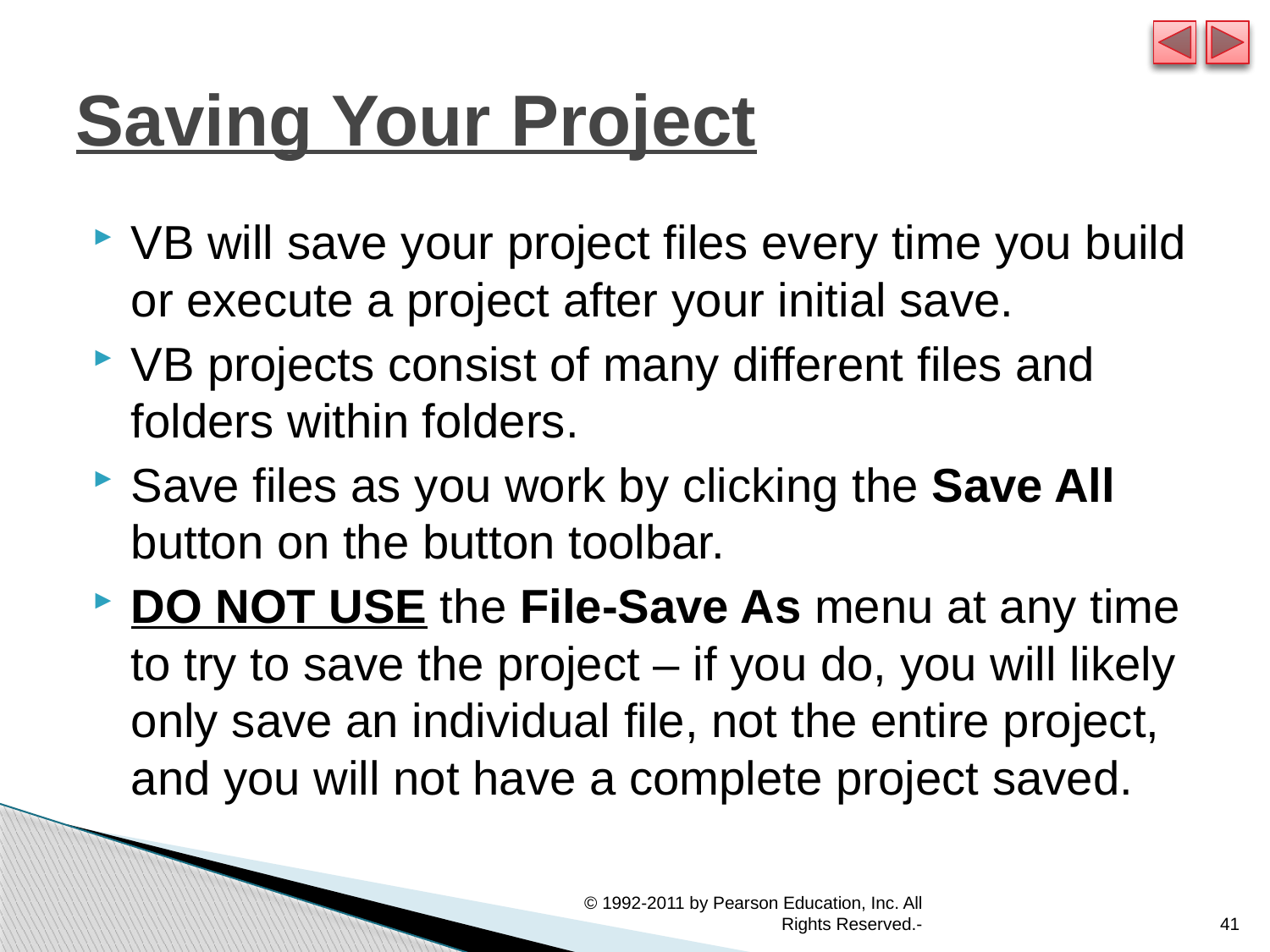

# Saving Your Project
VB will save your project files every time you build or execute a project after your initial save.
VB projects consist of many different files and folders within folders.
Save files as you work by clicking the Save All button on the button toolbar.
DO NOT USE the File-Save As menu at any time to try to save the project – if you do, you will likely only save an individual file, not the entire project, and you will not have a complete project saved.
© 1992-2011 by Pearson Education, Inc. All Rights Reserved.-
41